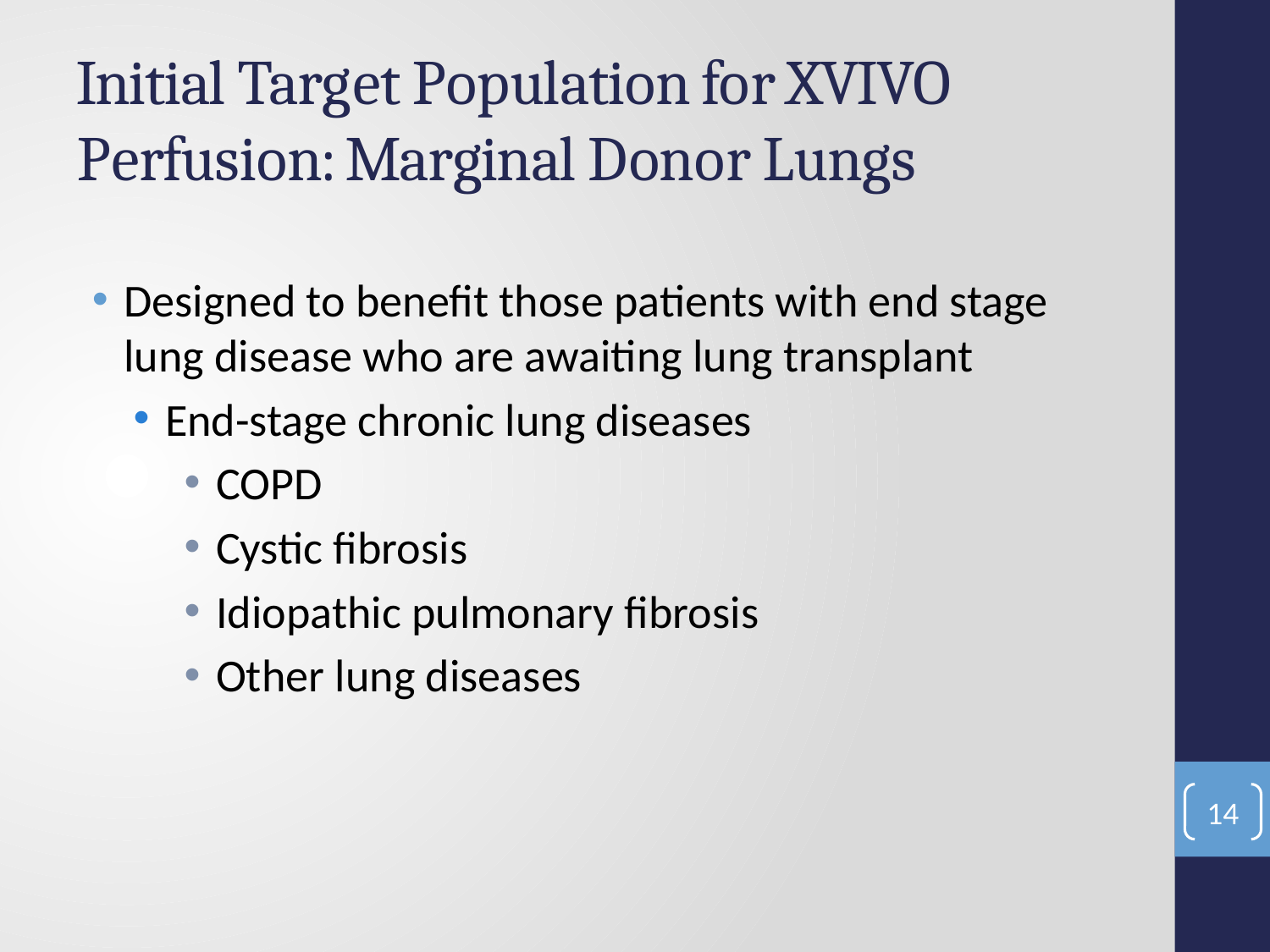

# Initial Target Population for XVIVO Perfusion: Marginal Donor Lungs
Designed to benefit those patients with end stage lung disease who are awaiting lung transplant
End-stage chronic lung diseases
COPD
Cystic fibrosis
Idiopathic pulmonary fibrosis
Other lung diseases
14